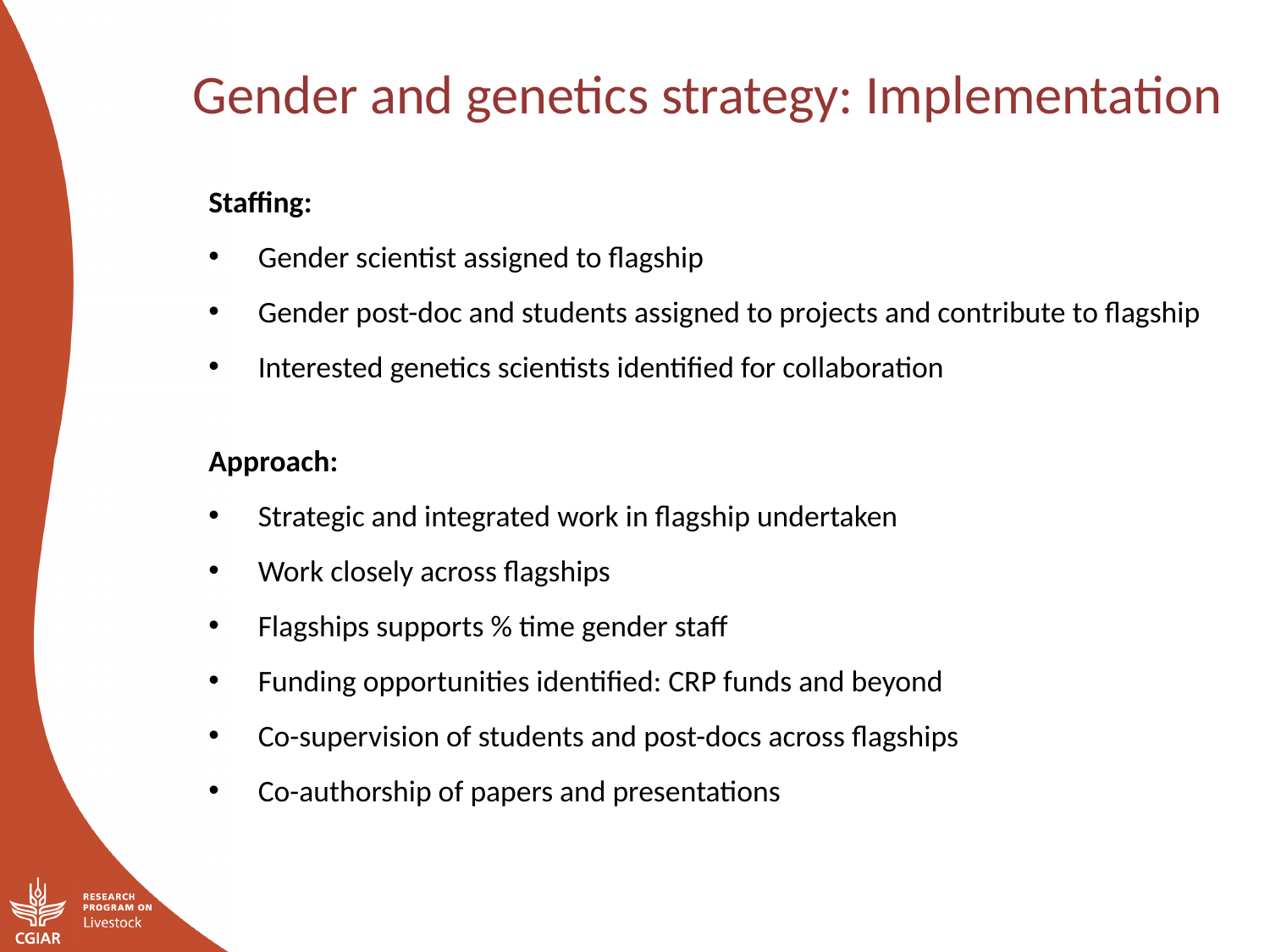

Gender and genetics strategy: Implementation

Staffing:
Gender scientist assigned to flagship
Gender post-doc and students assigned to projects and contribute to flagship
Interested genetics scientists identified for collaboration

Approach:
Strategic and integrated work in flagship undertaken
Work closely across flagships
Flagships supports % time gender staff
Funding opportunities identified: CRP funds and beyond
Co-supervision of students and post-docs across flagships
Co-authorship of papers and presentations